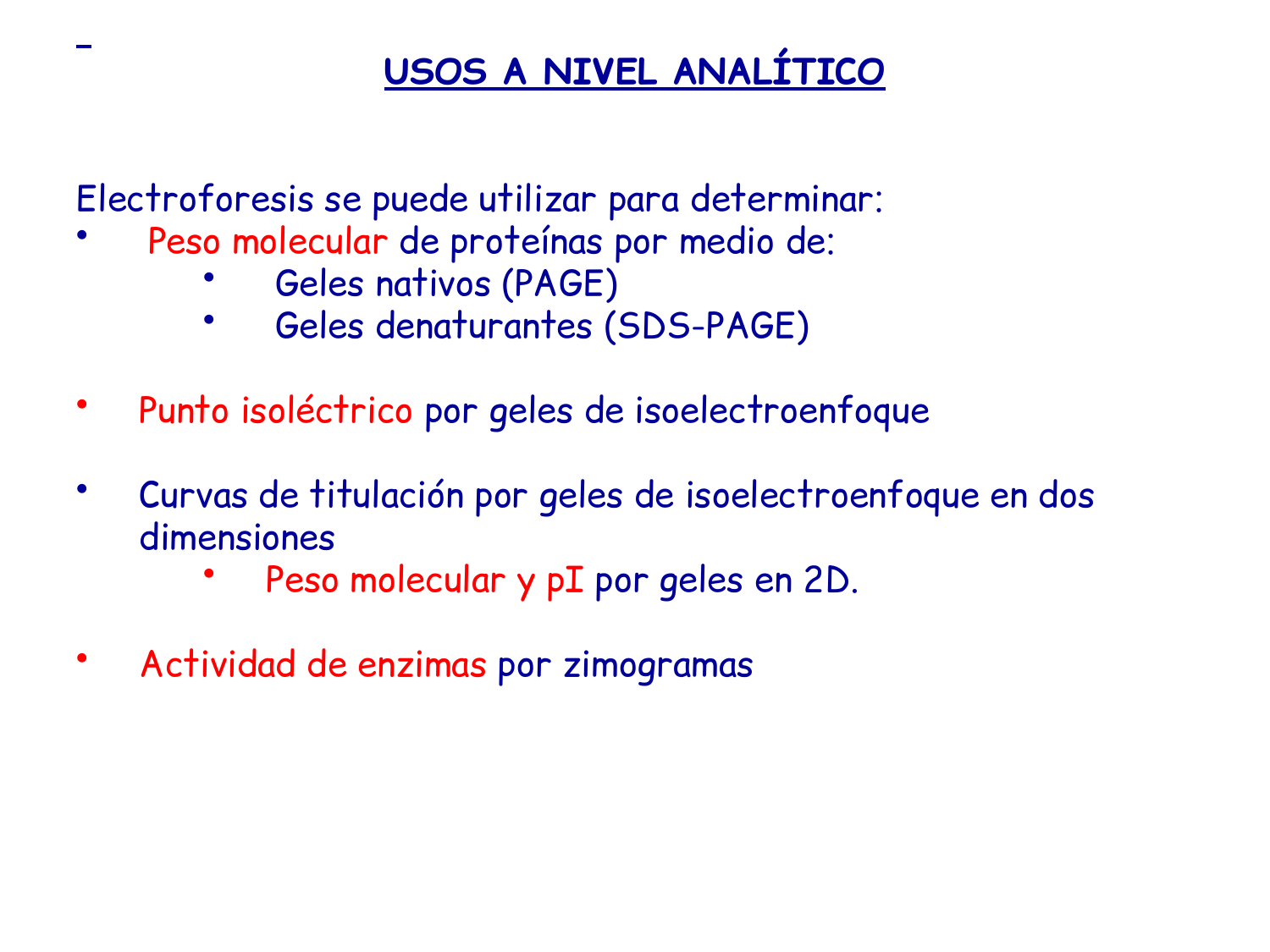

USOS A NIVEL ANALÍTICO

Electroforesis se puede utilizar para determinar:
 Peso molecular de proteínas por medio de:
 Geles nativos (PAGE)
 Geles denaturantes (SDS-PAGE)

Punto isoléctrico por geles de isoelectroenfoque

Curvas de titulación por geles de isoelectroenfoque en dos dimensiones
Peso molecular y pI por geles en 2D.

Actividad de enzimas por zimogramas